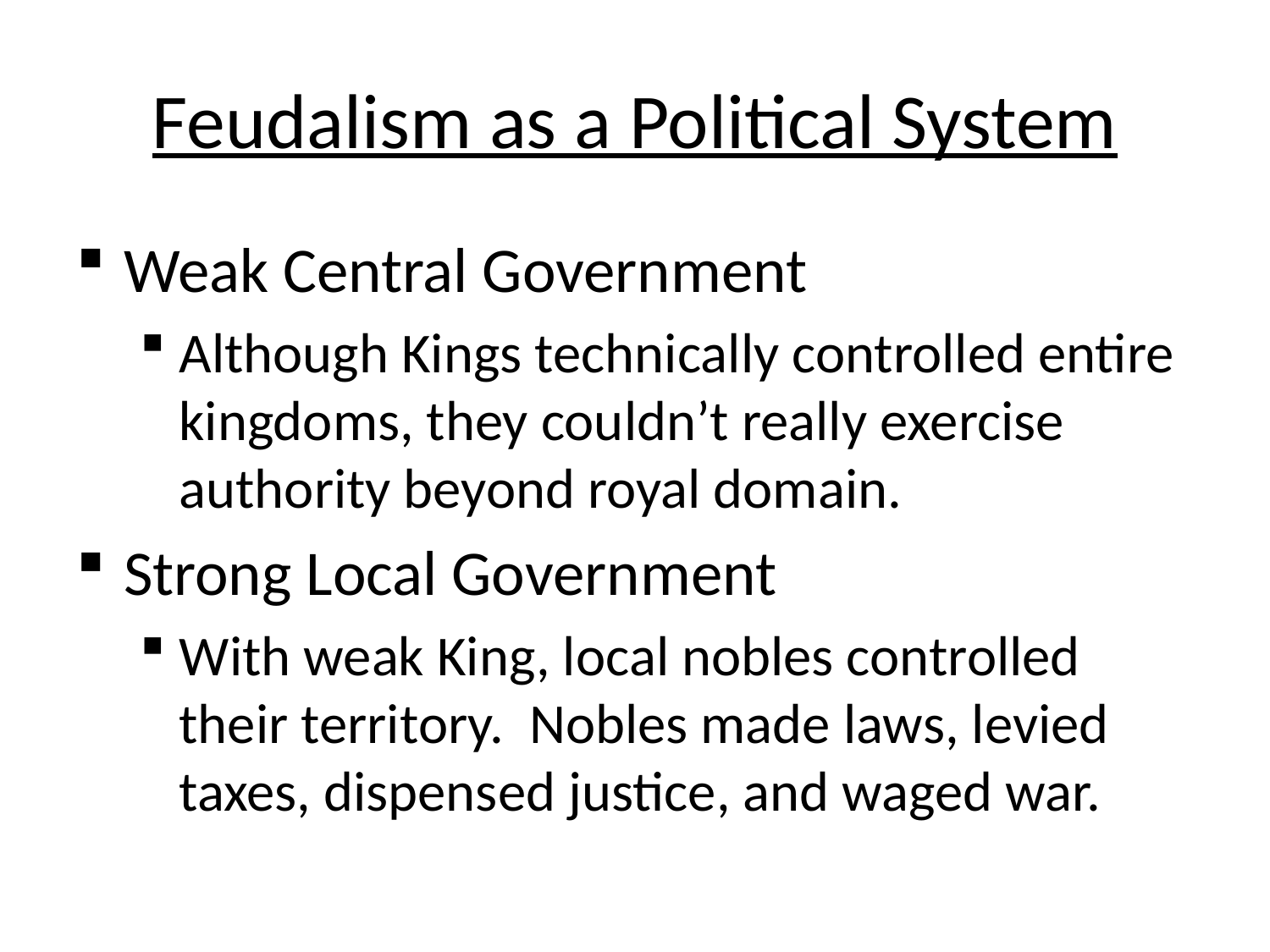

# Feudalism as a Political System
Weak Central Government
Although Kings technically controlled entire kingdoms, they couldn’t really exercise authority beyond royal domain.
Strong Local Government
With weak King, local nobles controlled their territory.  Nobles made laws, levied taxes, dispensed justice, and waged war.